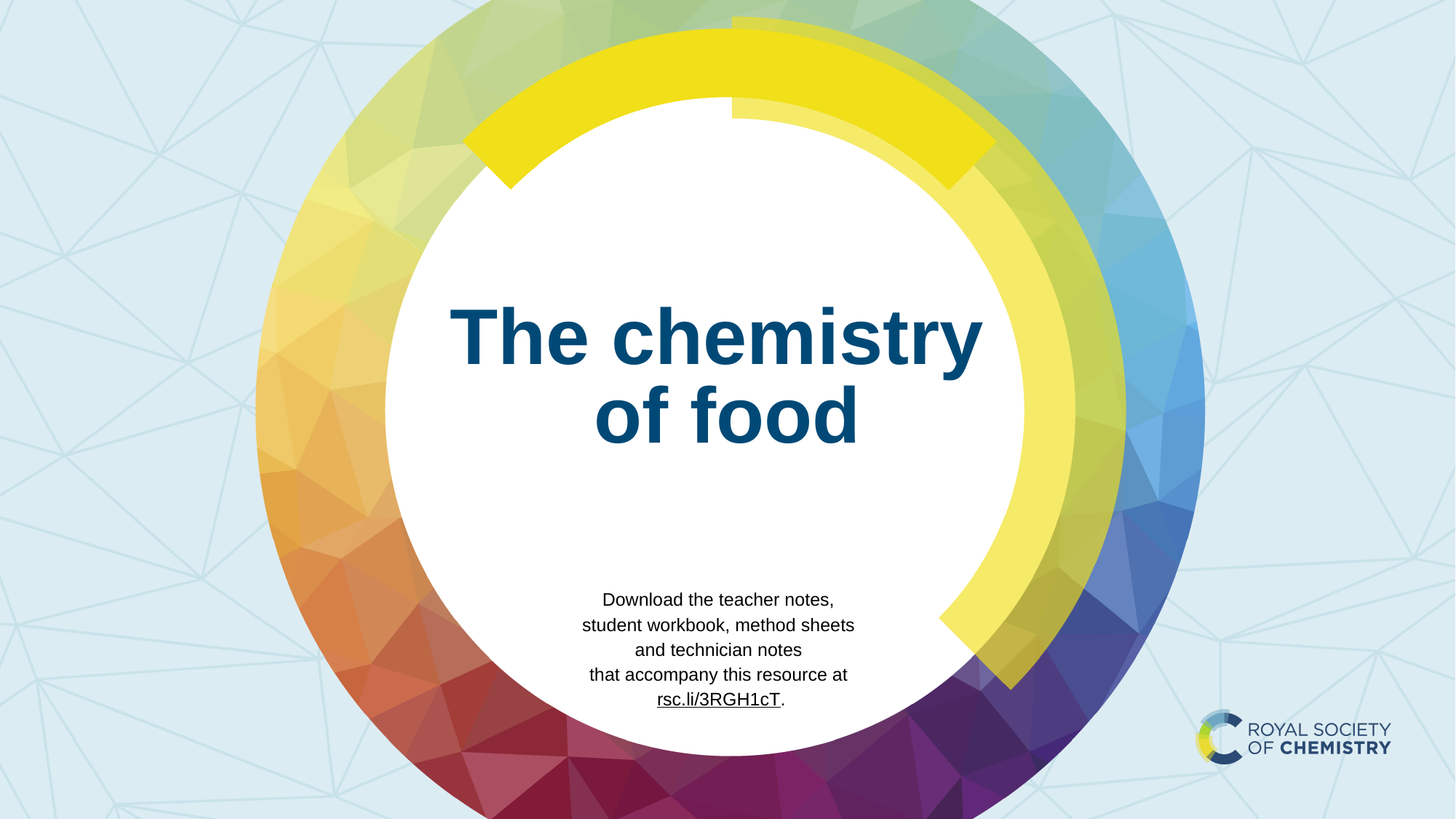

# The chemistry of food
Download the teacher notes,
student workbook, method sheets
and technician notes
that accompany this resource at
rsc.li/3RGH1cT.